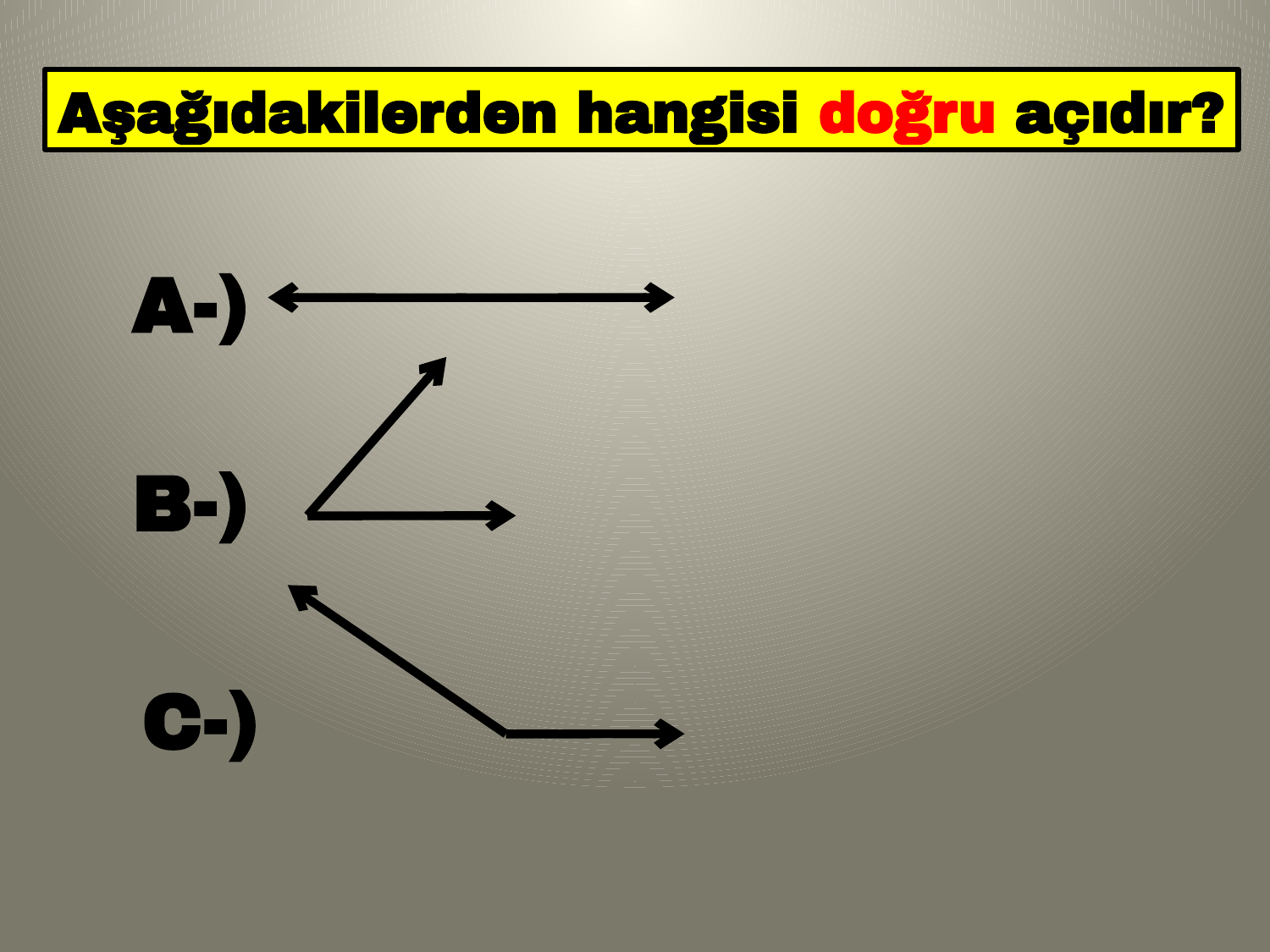

Aşağıdakilerden hangisi doğru açıdır?
A-)
B-)
C-)